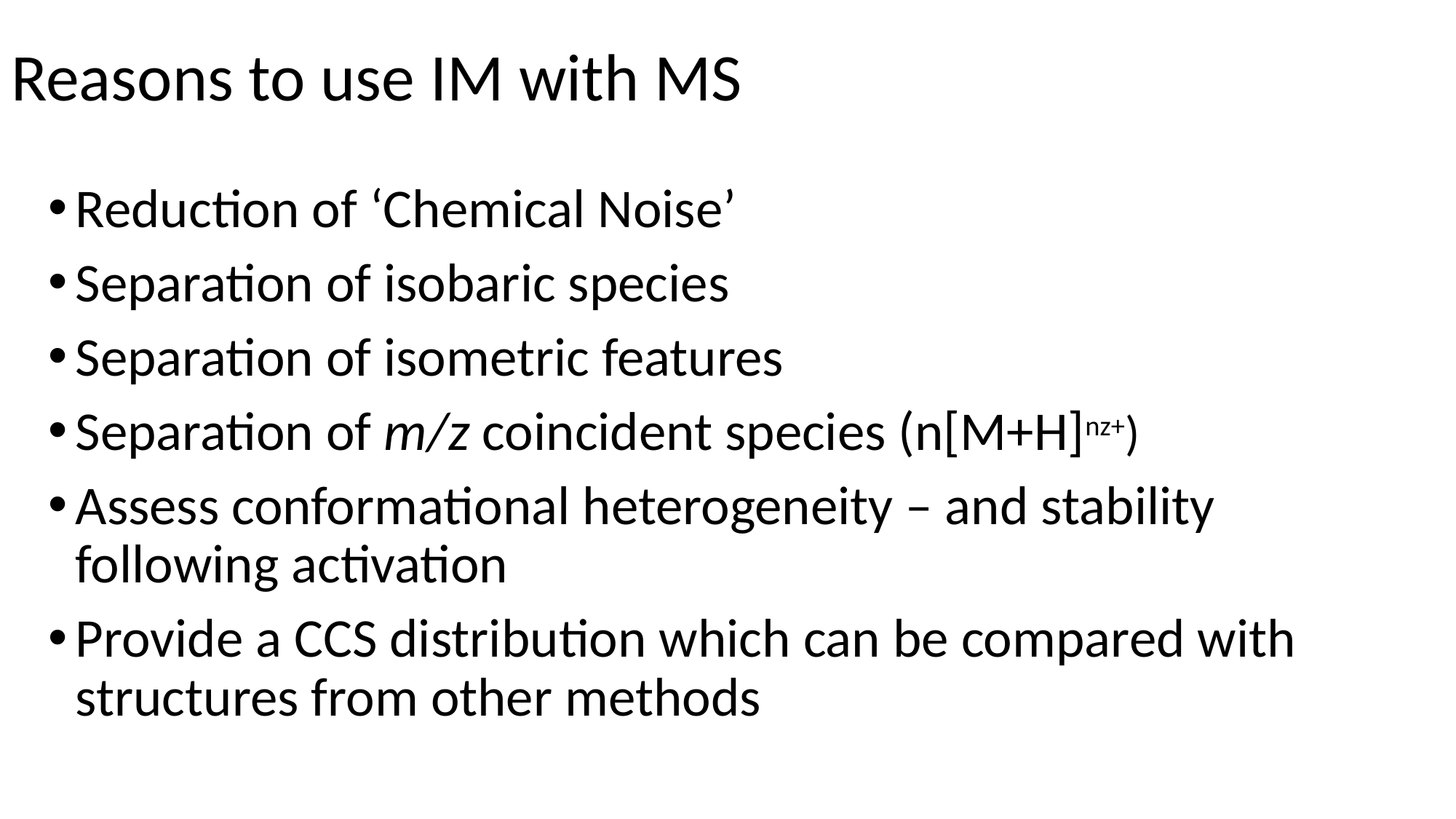

# Reasons to use IM with MS
Reduction of ‘Chemical Noise’
Separation of isobaric species
Separation of isometric features
Separation of m/z coincident species (n[M+H]nz+)
Assess conformational heterogeneity – and stability following activation
Provide a CCS distribution which can be compared with structures from other methods